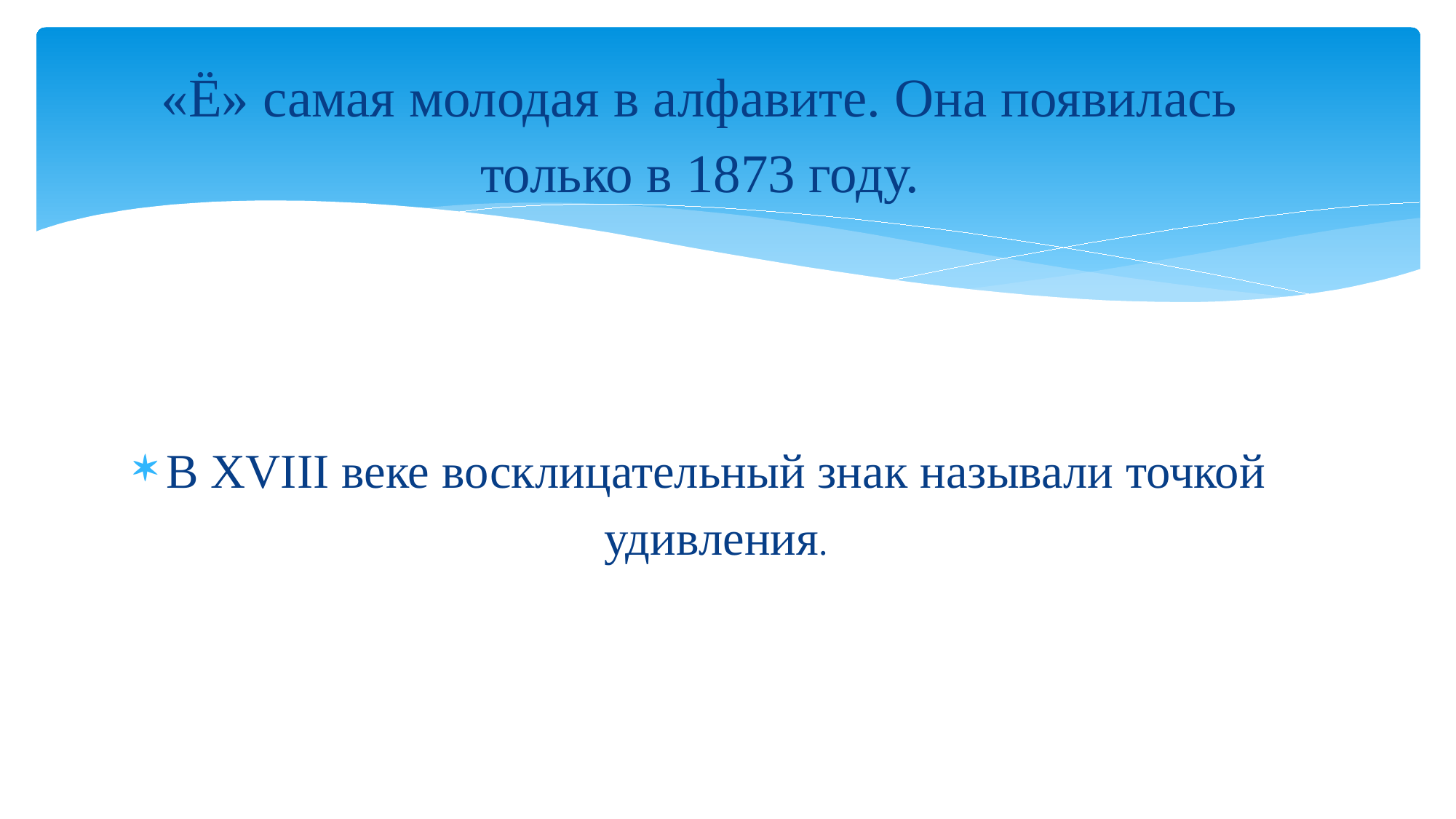

«Ё» самая молодая в алфавите. Она появилась только в 1873 году.

В XVIII веке восклицательный знак называли точкой удивления.